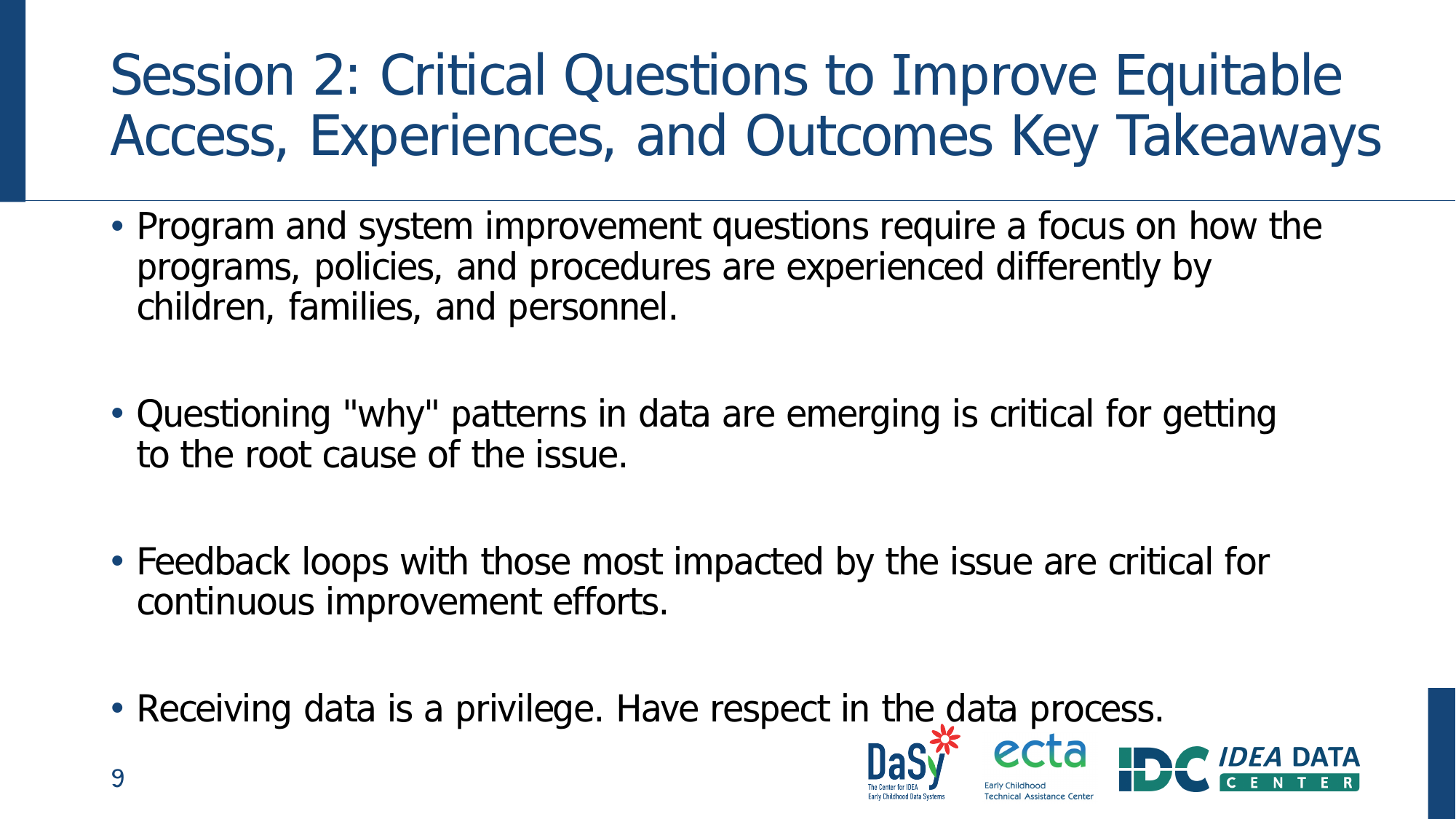

# Session 2: Critical Questions to Improve Equitable Access, Experiences, and Outcomes Key Takeaways
Program and system improvement questions require a focus on how the programs, policies, and procedures are experienced differently by children, families, and personnel.

Questioning "why" patterns in data are emerging is critical for getting to the root cause of the issue.

Feedback loops with those most impacted by the issue are critical for continuous improvement efforts.

Receiving data is a privilege. Have respect in the data process.